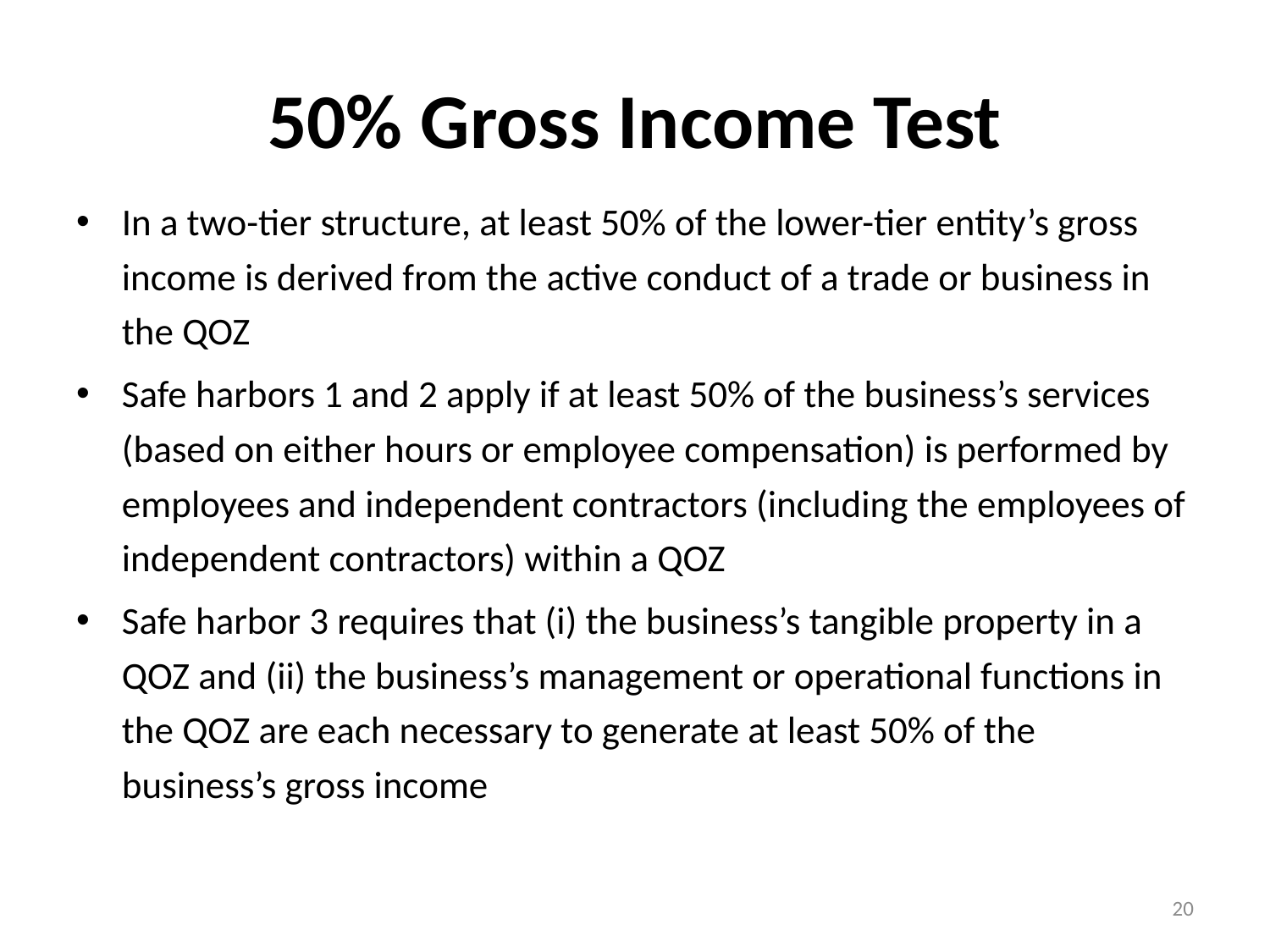

# 50% Gross Income Test
In a two-tier structure, at least 50% of the lower-tier entity’s gross income is derived from the active conduct of a trade or business in the QOZ
Safe harbors 1 and 2 apply if at least 50% of the business’s services (based on either hours or employee compensation) is performed by employees and independent contractors (including the employees of independent contractors) within a QOZ
Safe harbor 3 requires that (i) the business’s tangible property in a QOZ and (ii) the business’s management or operational functions in the QOZ are each necessary to generate at least 50% of the business’s gross income
20